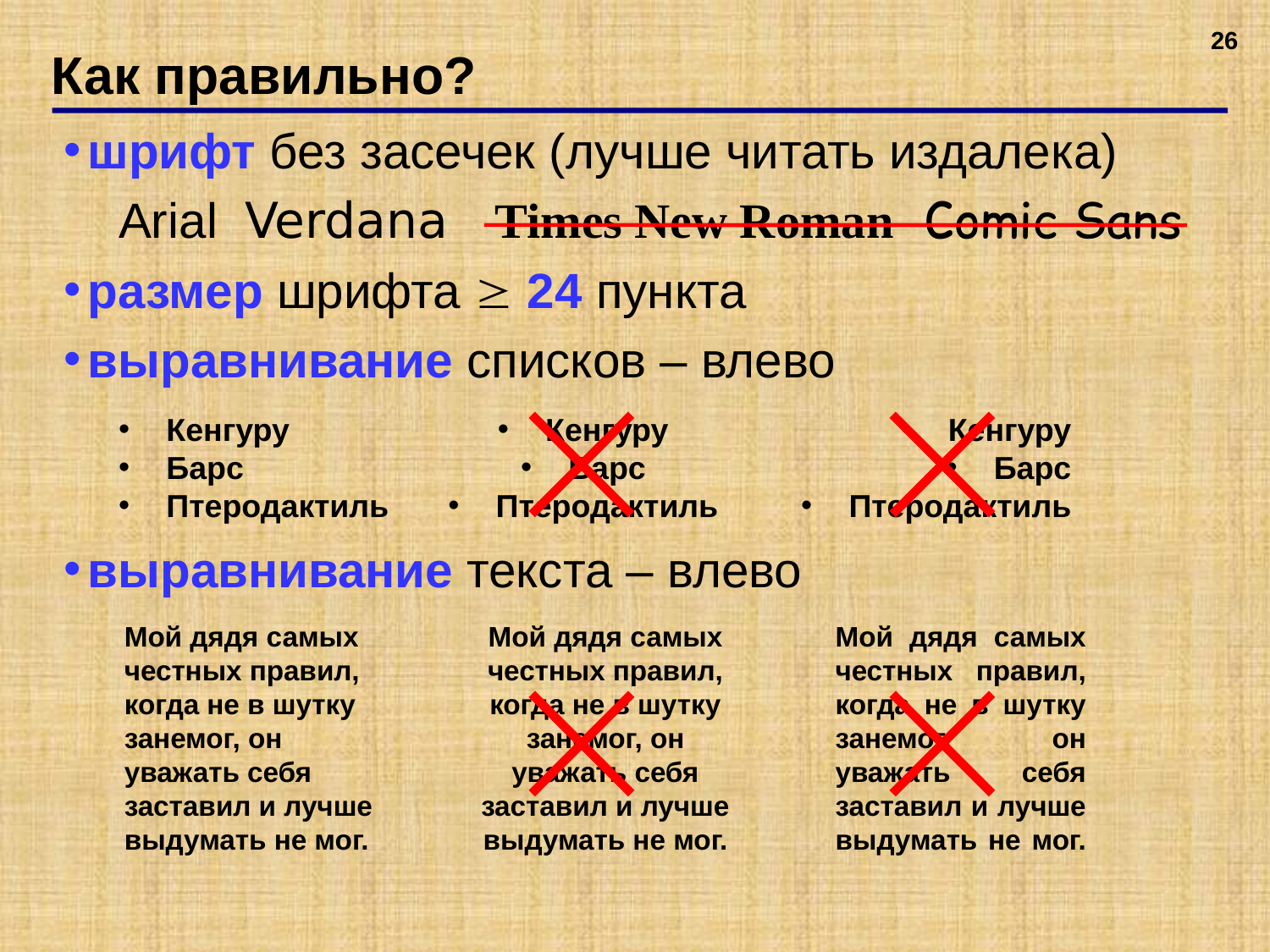

26
# Как правильно?
шрифт без засечек (лучше читать издалека)
    Arial  Verdana   Times New Roman  Comic Sans
размер шрифта ≥ 24 пункта
выравнивание списков – влево

выравнивание текста – влево

Кенгуру
Барс
Птеродактиль
Кенгуру
Барс
Птеродактиль
Кенгуру
Барс
Птеродактиль
Мой дядя самых честных правил, когда не в шутку занемог, он уважать себя заставил и лучше выдумать не мог.
Мой дядя самых честных правил, когда не в шутку занемог, он уважать себя заставил и лучше выдумать не мог.
Мой дядя самых честных правил, когда не в шутку занемог, он уважать себя заставил и лучше выдумать не мог.